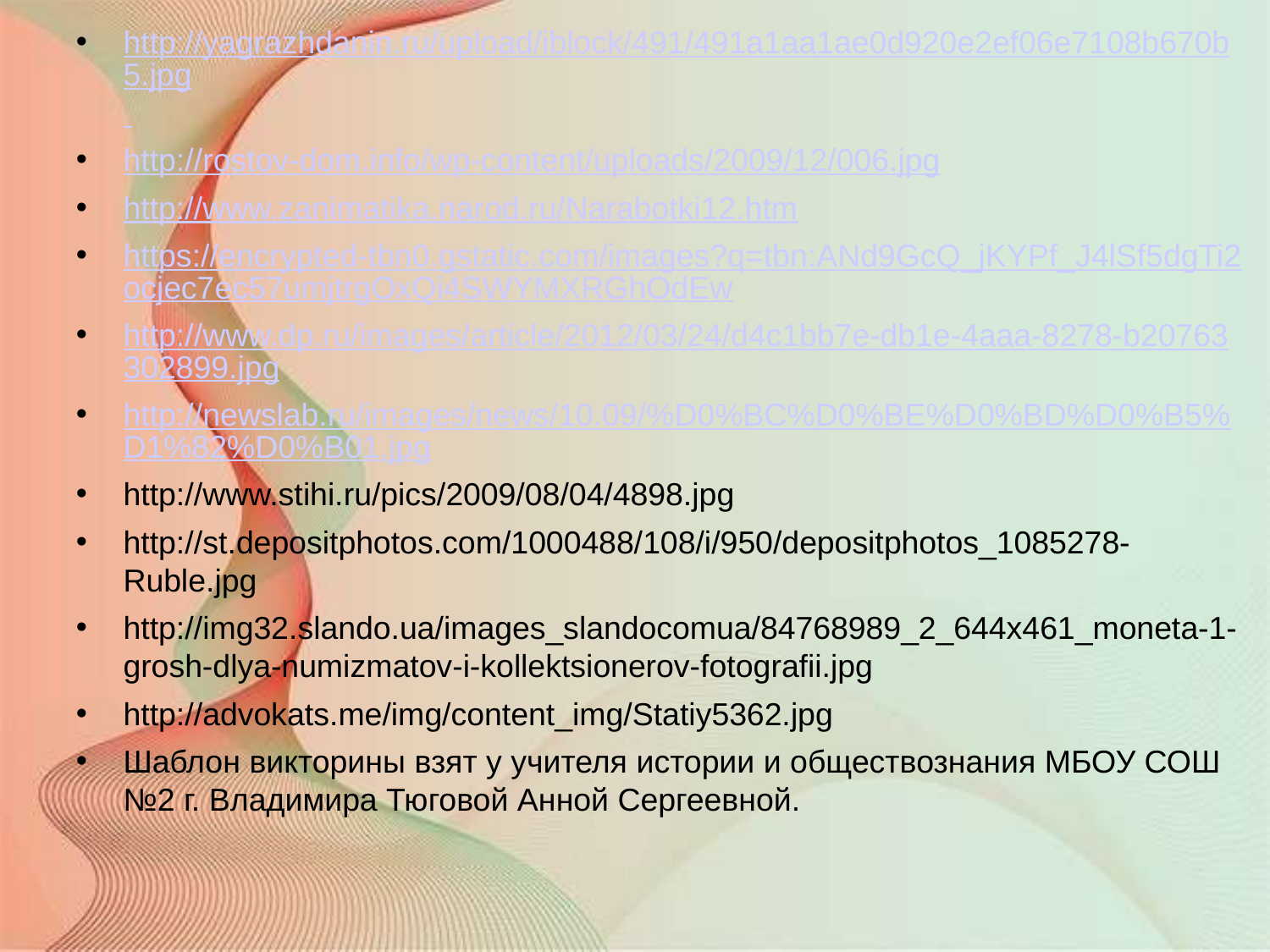

http://yagrazhdanin.ru/upload/iblock/491/491a1aa1ae0d920e2ef06e7108b670b5.jpg
http://rostov-dom.info/wp-content/uploads/2009/12/006.jpg
http://www.zanimatika.narod.ru/Narabotki12.htm
https://encrypted-tbn0.gstatic.com/images?q=tbn:ANd9GcQ_jKYPf_J4lSf5dgTi2ocjec7ec57umjtrgOxQi4SWYMXRGhOdEw
http://www.dp.ru/images/article/2012/03/24/d4c1bb7e-db1e-4aaa-8278-b20763302899.jpg
http://newslab.ru/images/news/10.09/%D0%BC%D0%BE%D0%BD%D0%B5%D1%82%D0%B01.jpg
http://www.stihi.ru/pics/2009/08/04/4898.jpg
http://st.depositphotos.com/1000488/108/i/950/depositphotos_1085278-Ruble.jpg
http://img32.slando.ua/images_slandocomua/84768989_2_644x461_moneta-1-grosh-dlya-numizmatov-i-kollektsionerov-fotografii.jpg
http://advokats.me/img/content_img/Statiy5362.jpg
Шаблон викторины взят у учителя истории и обществознания МБОУ СОШ №2 г. Владимира Тюговой Анной Сергеевной.